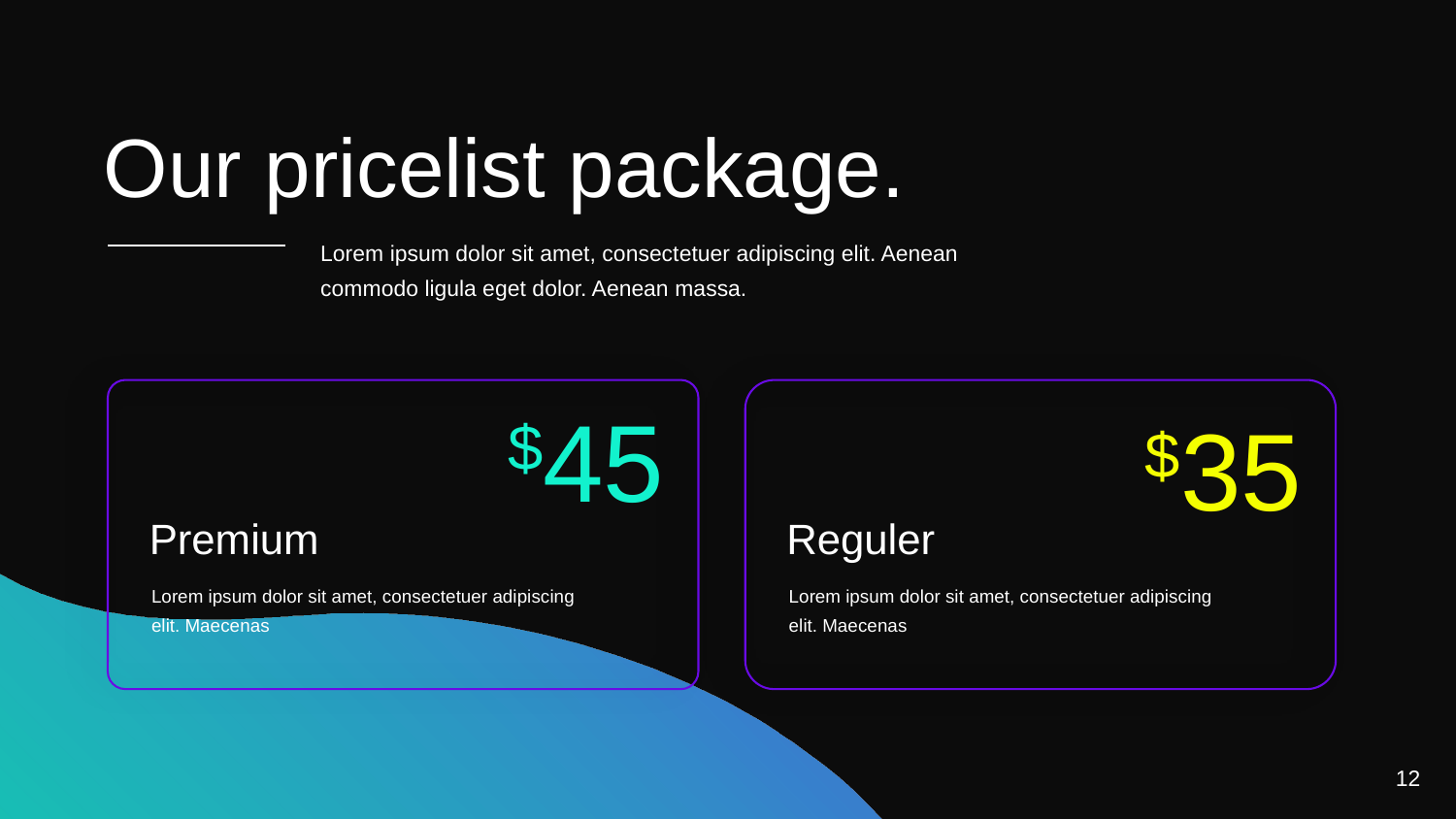

Our pricelist package.
Lorem ipsum dolor sit amet, consectetuer adipiscing elit. Aenean commodo ligula eget dolor. Aenean massa.

$45
$35
Premium
Reguler
Lorem ipsum dolor sit amet, consectetuer adipiscing elit. Maecenas
Lorem ipsum dolor sit amet, consectetuer adipiscing elit. Maecenas